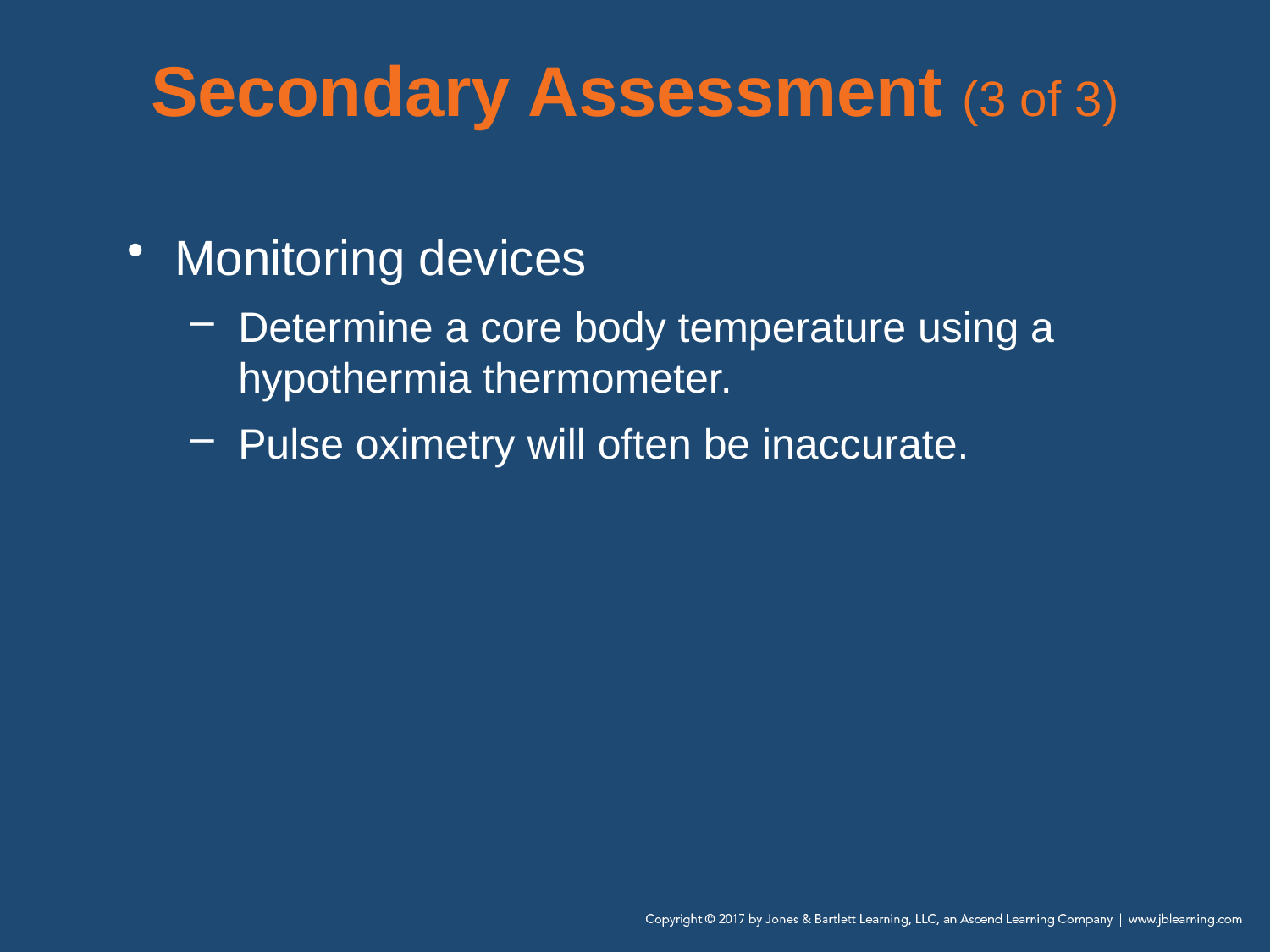

# Secondary Assessment (3 of 3)
Monitoring devices
Determine a core body temperature using a hypothermia thermometer.
Pulse oximetry will often be inaccurate.